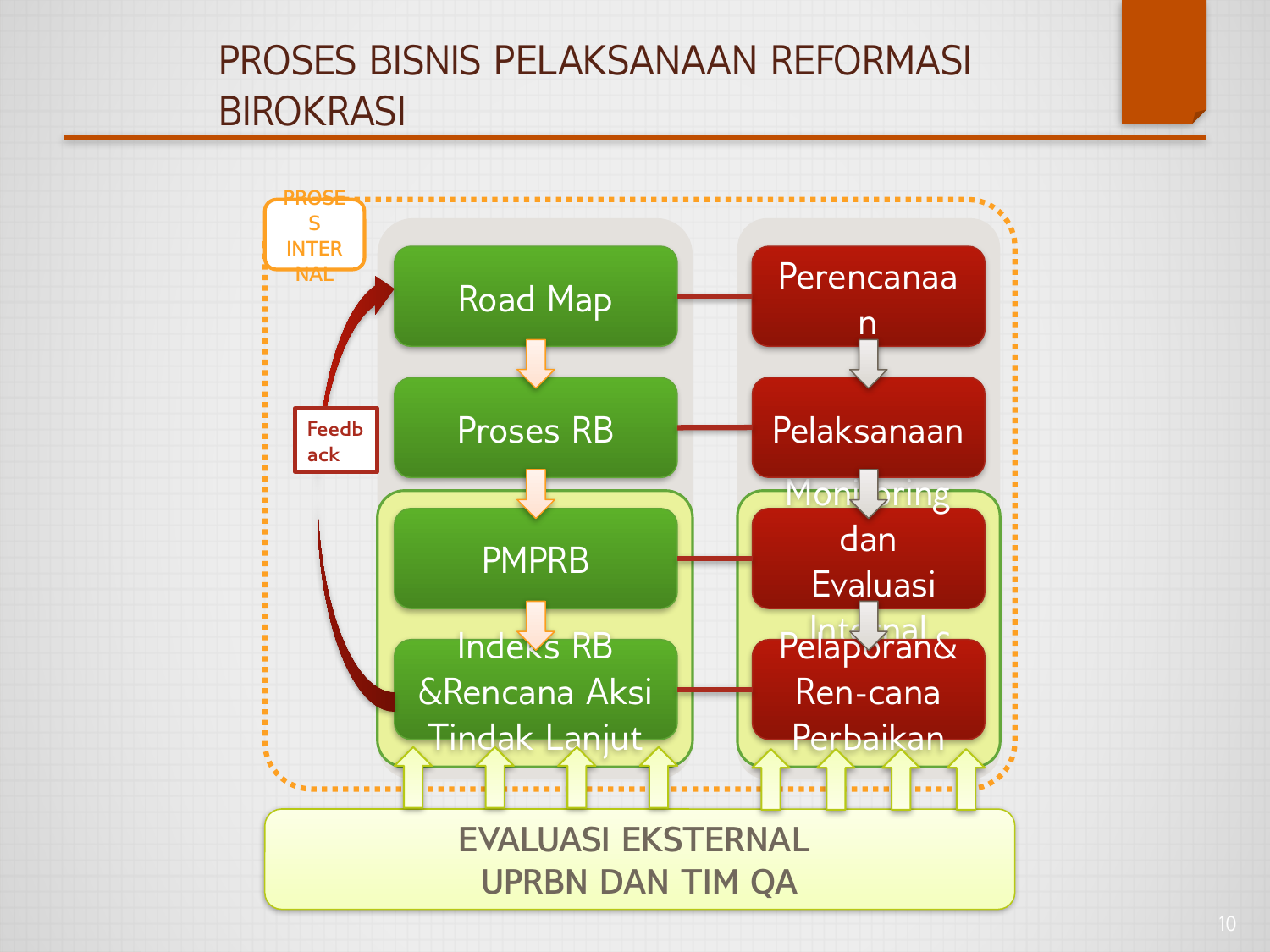

# PROSES BISNIS PELAKSANAAN REFORMASI BIROKRASI

PROSES INTERNAL

Road Map
Perencanaan

Pelaksanaan
Proses RB
Feedback

PMPRB
Monitoring dan
 Evaluasi Internal

Indeks RB &Rencana Aksi Tindak Lanjut
Pelaporan&Ren-cana Perbaikan

EVALUASI EKSTERNAL
UPRBN DAN TIM QA
10